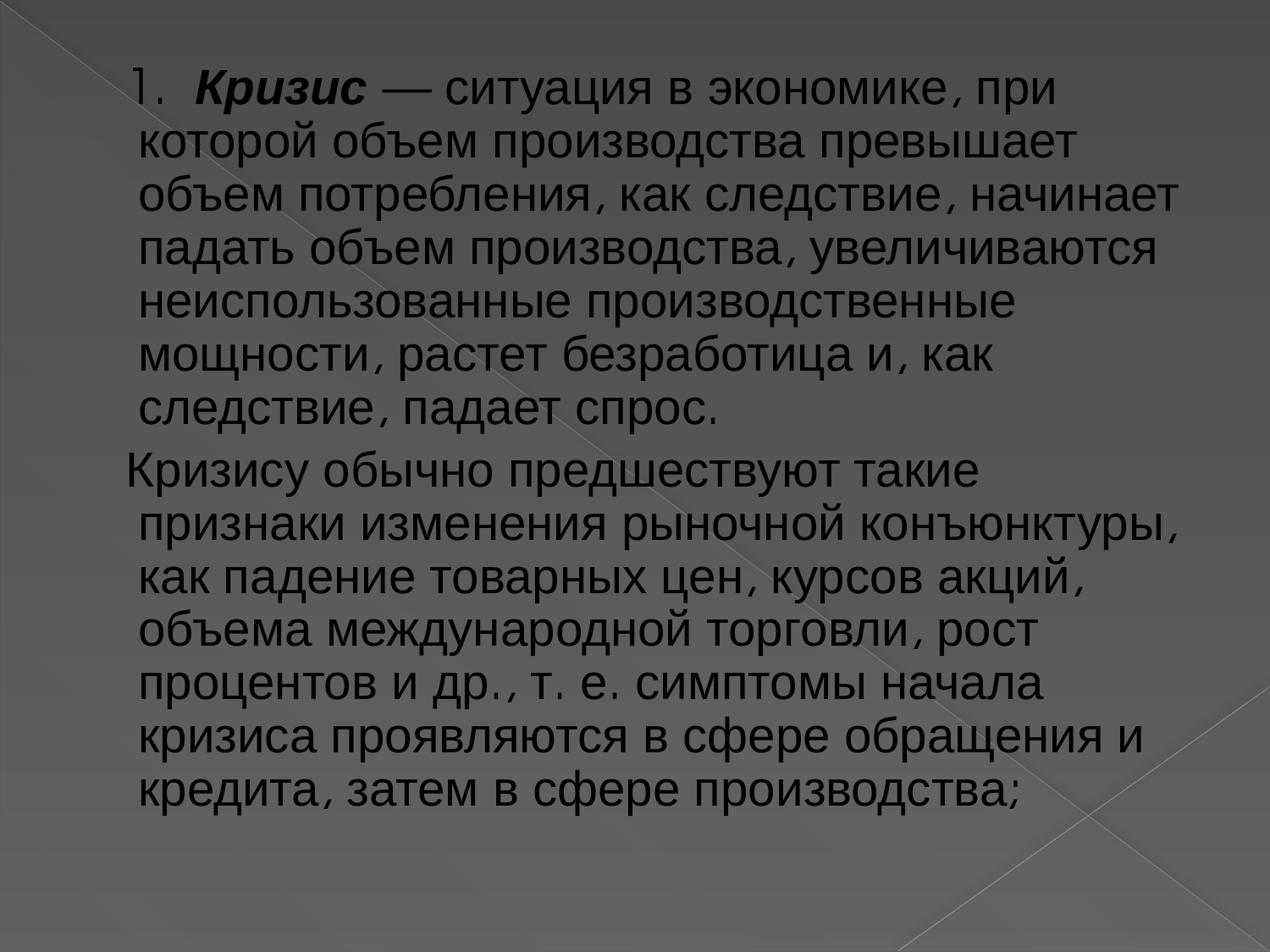

1.  Кризис — ситуация в экономике, при которой объем производства превышает объем потребления, как следствие, начинает падать объем производства, увеличиваются неиспользованные производственные мощности, растет безработица и, как следствие, падает спрос.
   Кризису обычно предшествуют такие признаки изменения рыночной конъюнктуры, как падение товарных цен, курсов акций, объема международной торговли, рост процентов и др., т. е. симптомы начала кризиса проявляются в сфере обращения и кредита, затем в сфере производства;